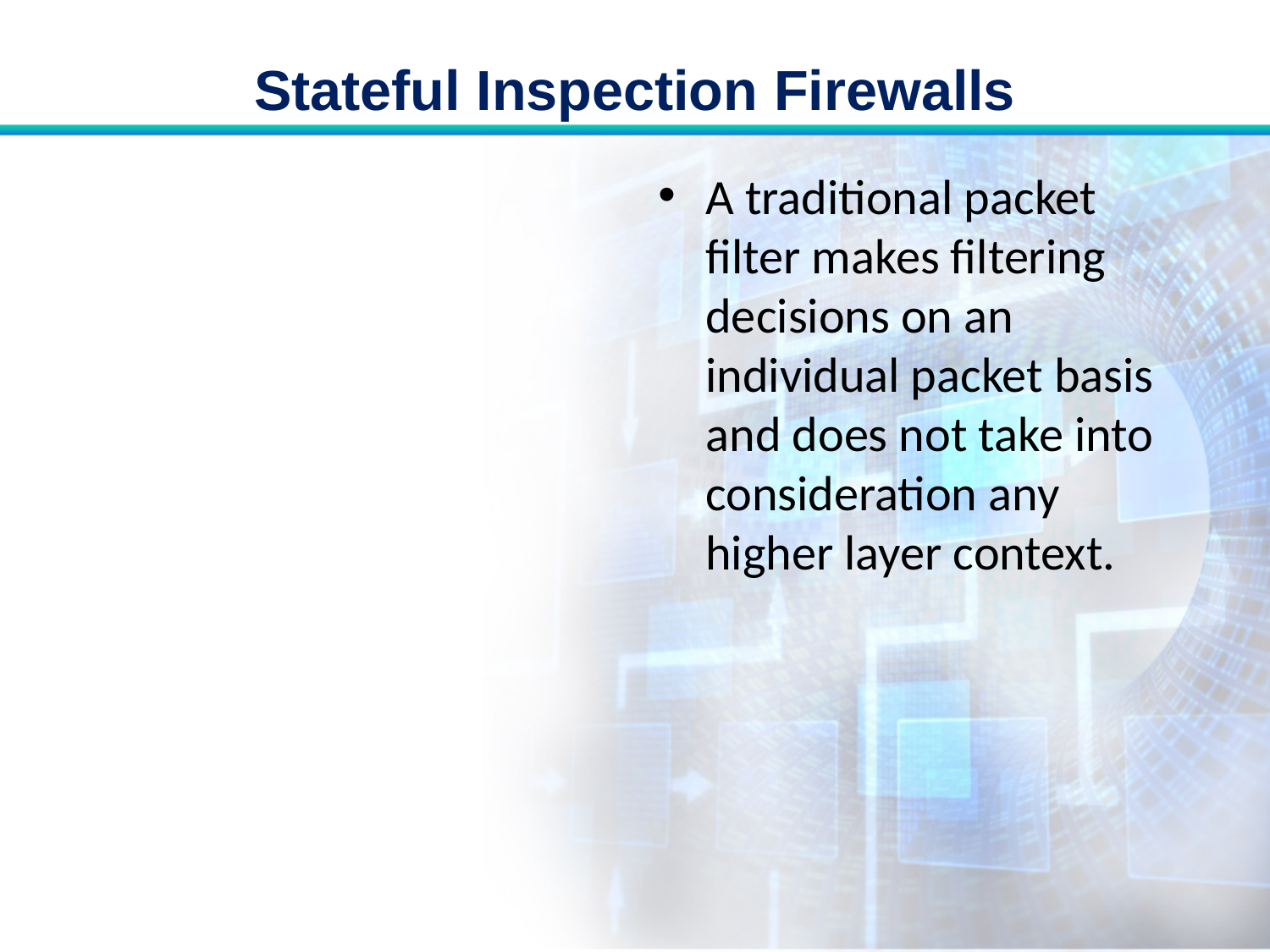

# Stateful Inspection Firewalls
A traditional packet filter makes filtering decisions on an individual packet basis and does not take into consideration any higher layer context.